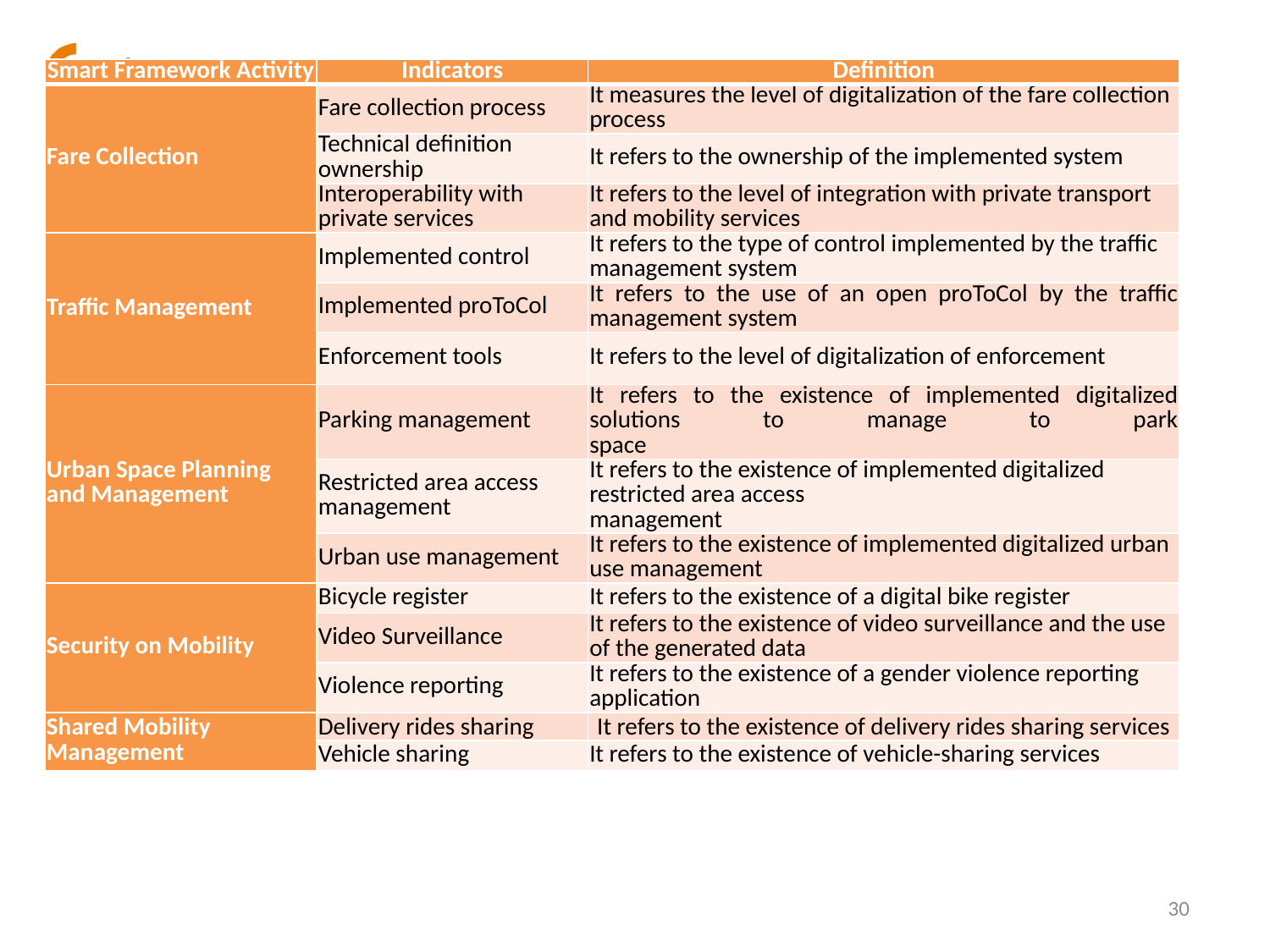

| Smart Framework Activity | Indicators | Definition |
| --- | --- | --- |
| Fare Collection | Fare collection process | It measures the level of digitalization of the fare collection process |
|  | Technical definition ownership | It refers to the ownership of the implemented system |
|  | Interoperability with private services | It refers to the level of integration with private transport and mobility services |
| Traffic Management | Implemented control | It refers to the type of control implemented by the traffic management system |
|  | Implemented proToCol | It refers to the use of an open proToCol by the traffic management system |
|  | Enforcement tools | It refers to the level of digitalization of enforcement |
| Urban Space Planning and Management | Parking management | It refers to the existence of implemented digitalized solutions to manage to park space |
|  | Restricted area access management | It refers to the existence of implemented digitalized restricted area access management |
|  | Urban use management | It refers to the existence of implemented digitalized urban use management |
| Security on Mobility | Bicycle register | It refers to the existence of a digital bike register |
|  | Video Surveillance | It refers to the existence of video surveillance and the use of the generated data |
|  | Violence reporting | It refers to the existence of a gender violence reporting application |
| Shared Mobility Management | Delivery rides sharing | It refers to the existence of delivery rides sharing services |
|  | Vehicle sharing | It refers to the existence of vehicle-sharing services |
30